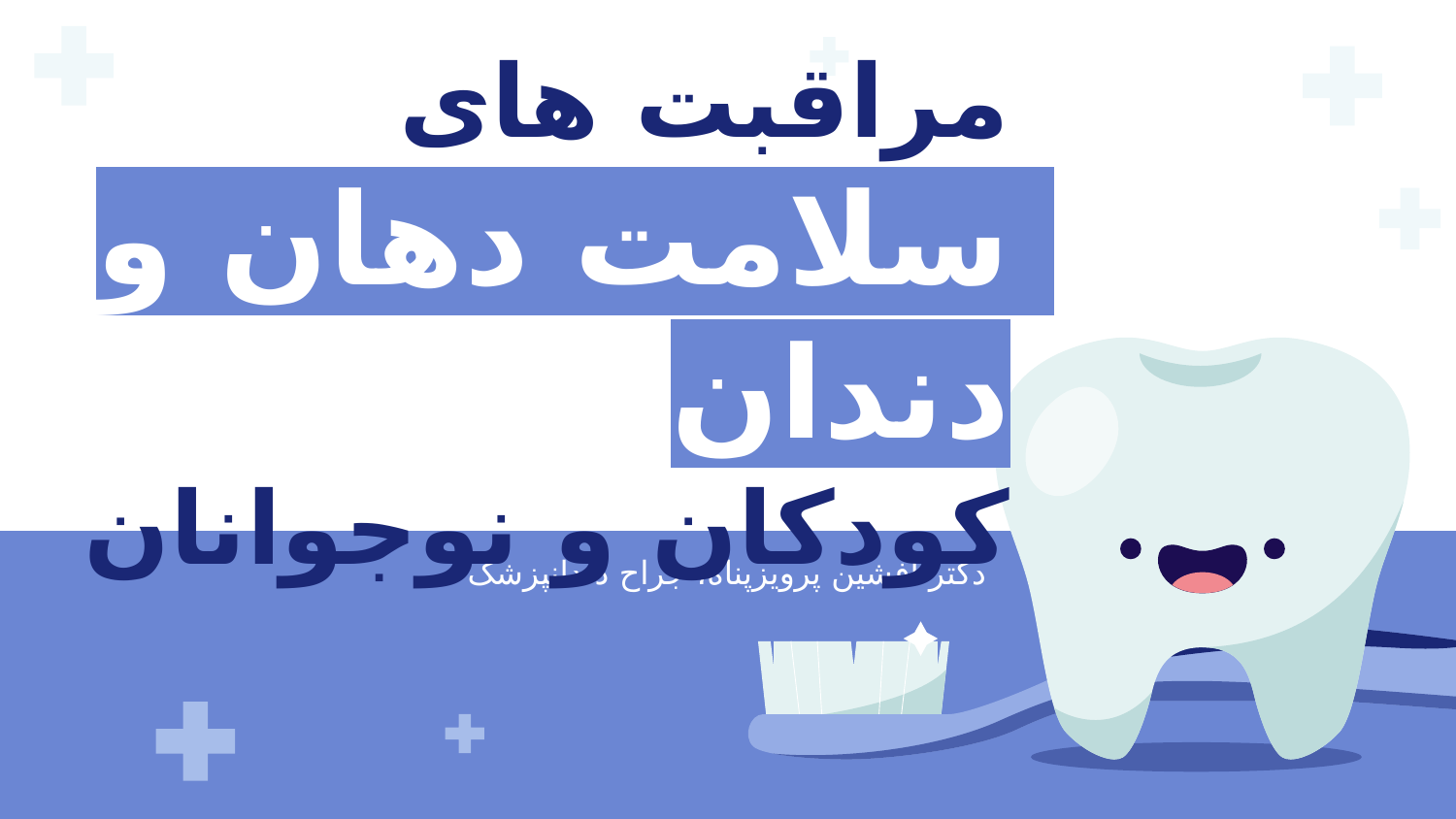

# مراقبت های سلامت دهان و دندان کودکان و نوجوانان

دکتر افشین پرویزپناه، جراح دندانپزشک